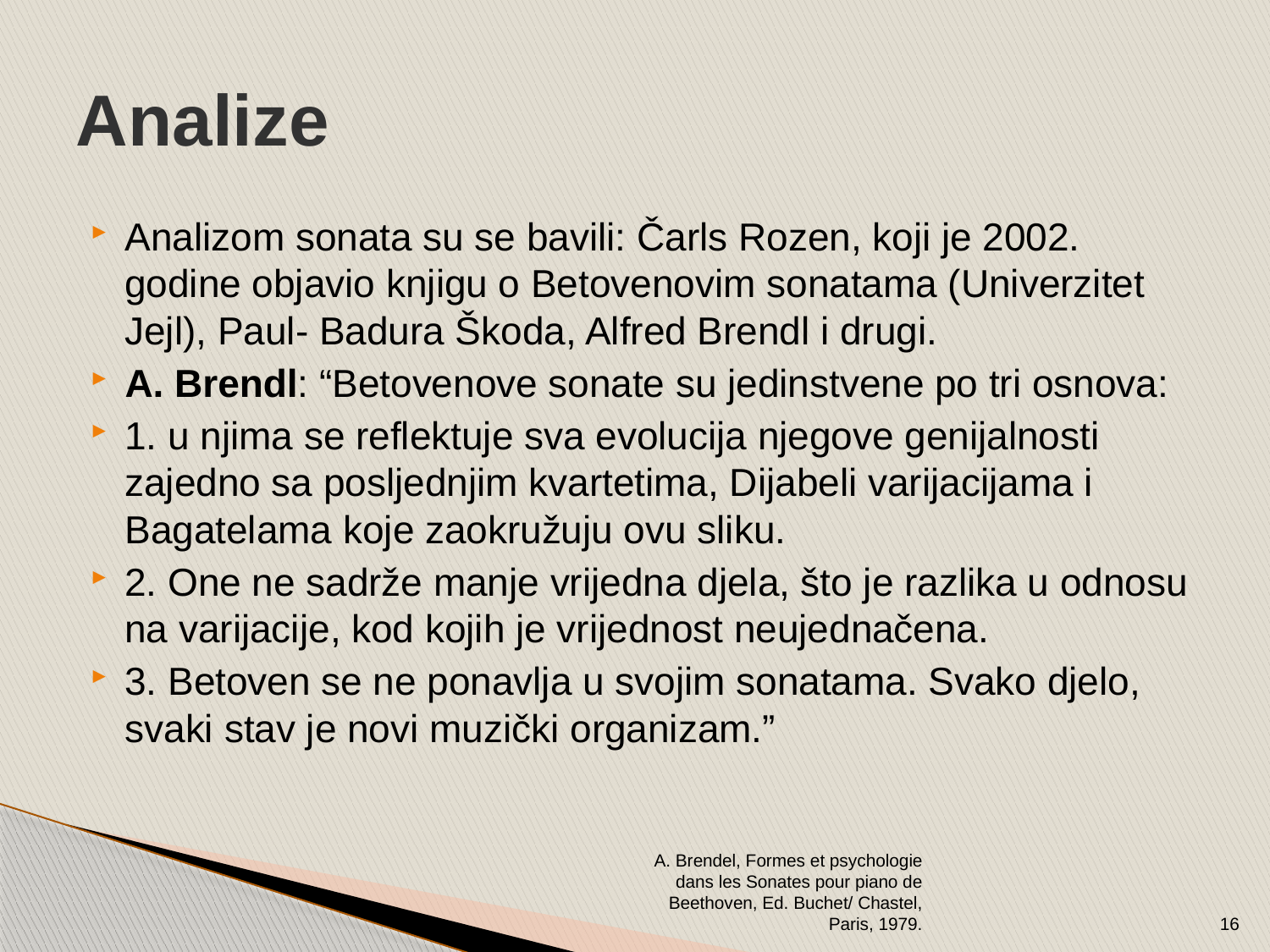

# Analize
Analizom sonata su se bavili: Čarls Rozen, koji je 2002. godine objavio knjigu o Betovenovim sonatama (Univerzitet Jejl), Paul- Badura Škoda, Alfred Brendl i drugi.
A. Brendl: “Betovenove sonate su jedinstvene po tri osnova:
1. u njima se reflektuje sva evolucija njegove genijalnosti zajedno sa posljednjim kvartetima, Dijabeli varijacijama i Bagatelama koje zaokružuju ovu sliku.
2. One ne sadrže manje vrijedna djela, što je razlika u odnosu na varijacije, kod kojih je vrijednost neujednačena.
3. Betoven se ne ponavlja u svojim sonatama. Svako djelo, svaki stav je novi muzički organizam.”

A. Brendel, Formes et psychologie dans les Sonates pour piano de Beethoven, Ed. Buchet/ Chastel, Paris, 1979.
16